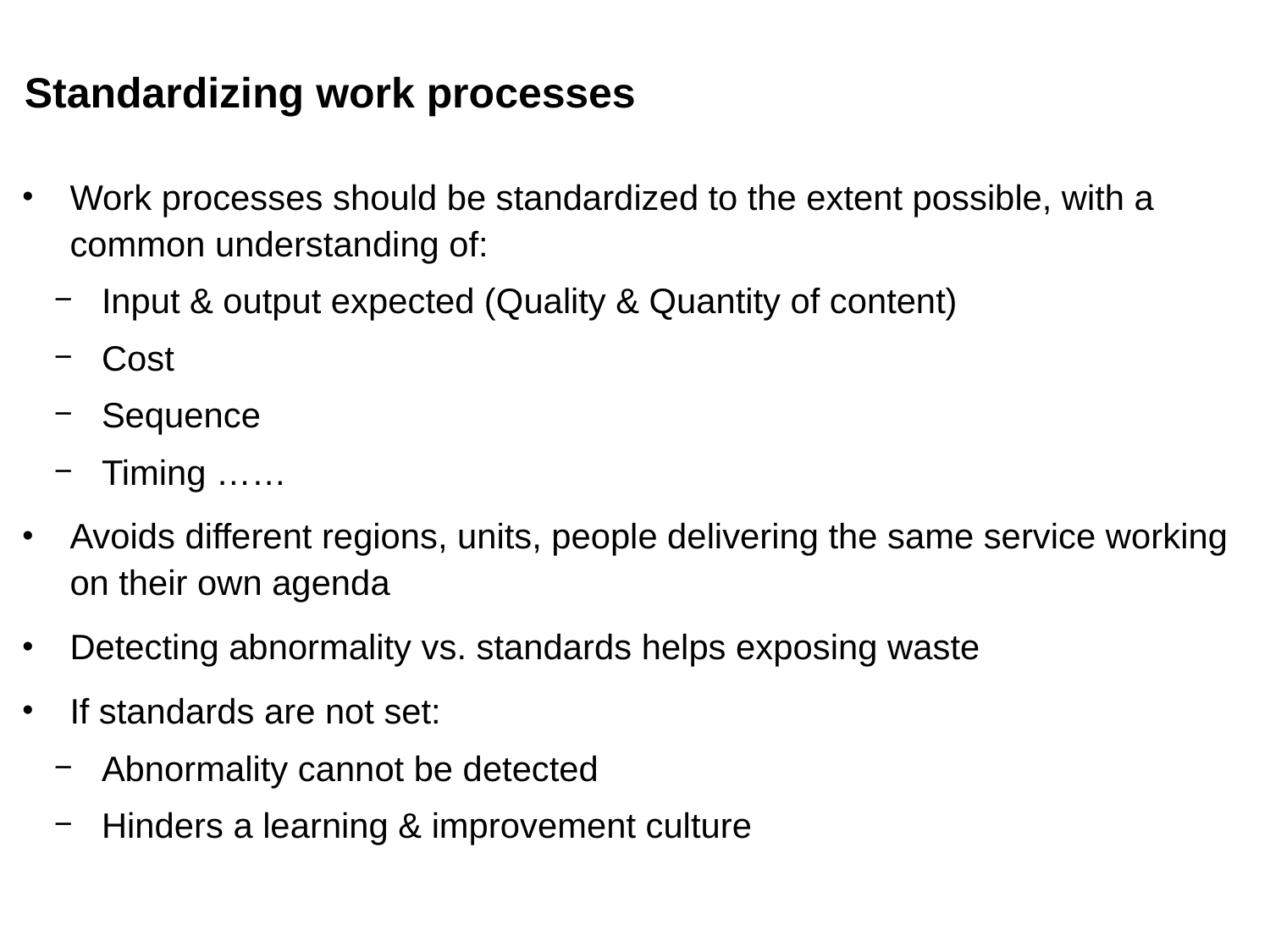

# Standardizing work processes
Work processes should be standardized to the extent possible, with a common understanding of:
Input & output expected (Quality & Quantity of content)
Cost
Sequence
Timing ……
Avoids different regions, units, people delivering the same service working on their own agenda
Detecting abnormality vs. standards helps exposing waste
If standards are not set:
Abnormality cannot be detected
Hinders a learning & improvement culture